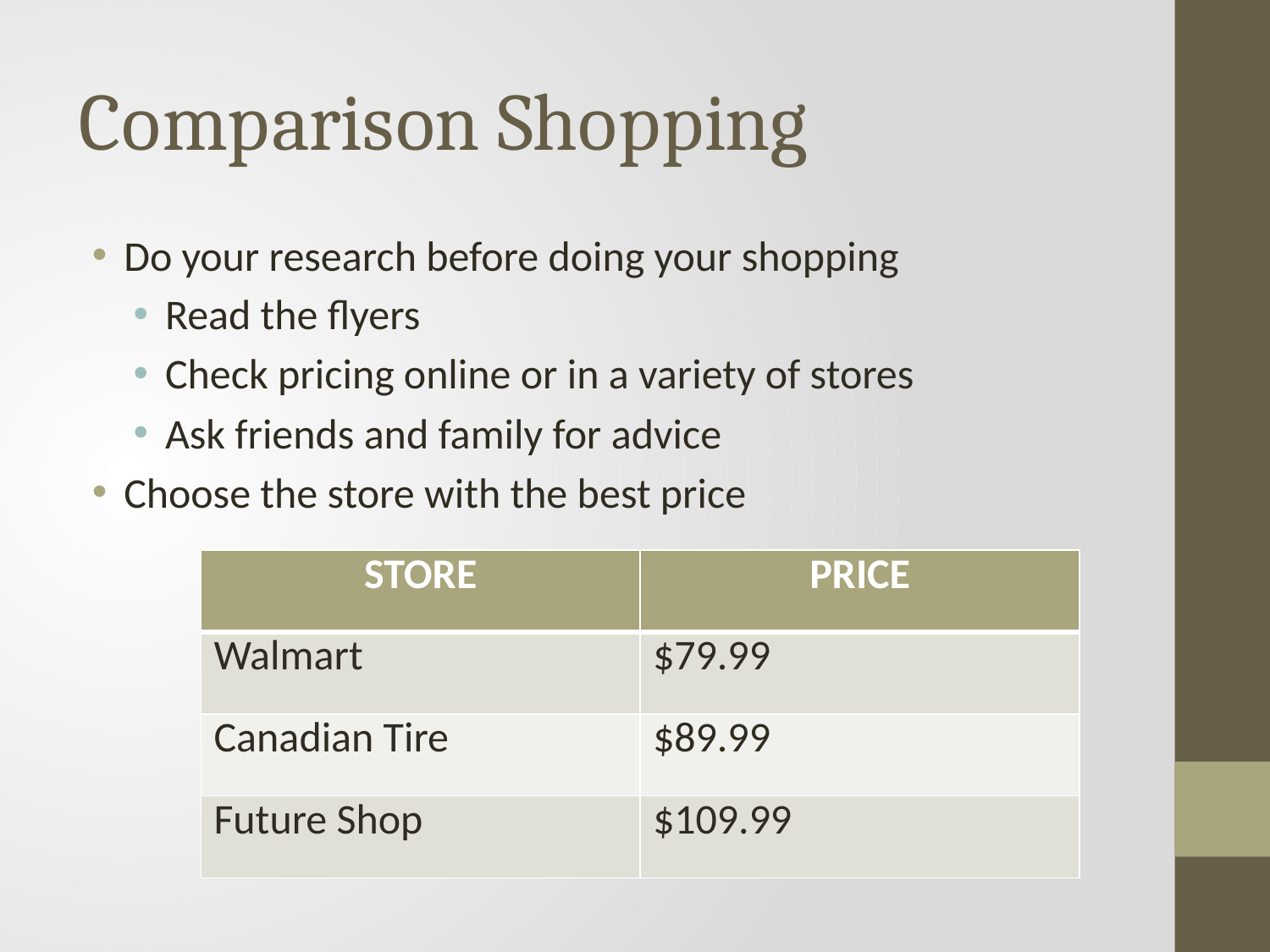

# Comparison Shopping
Do your research before doing your shopping
Read the flyers
Check pricing online or in a variety of stores
Ask friends and family for advice
Choose the store with the best price
| STORE | PRICE |
| --- | --- |
| Walmart | $79.99 |
| Canadian Tire | $89.99 |
| Future Shop | $109.99 |